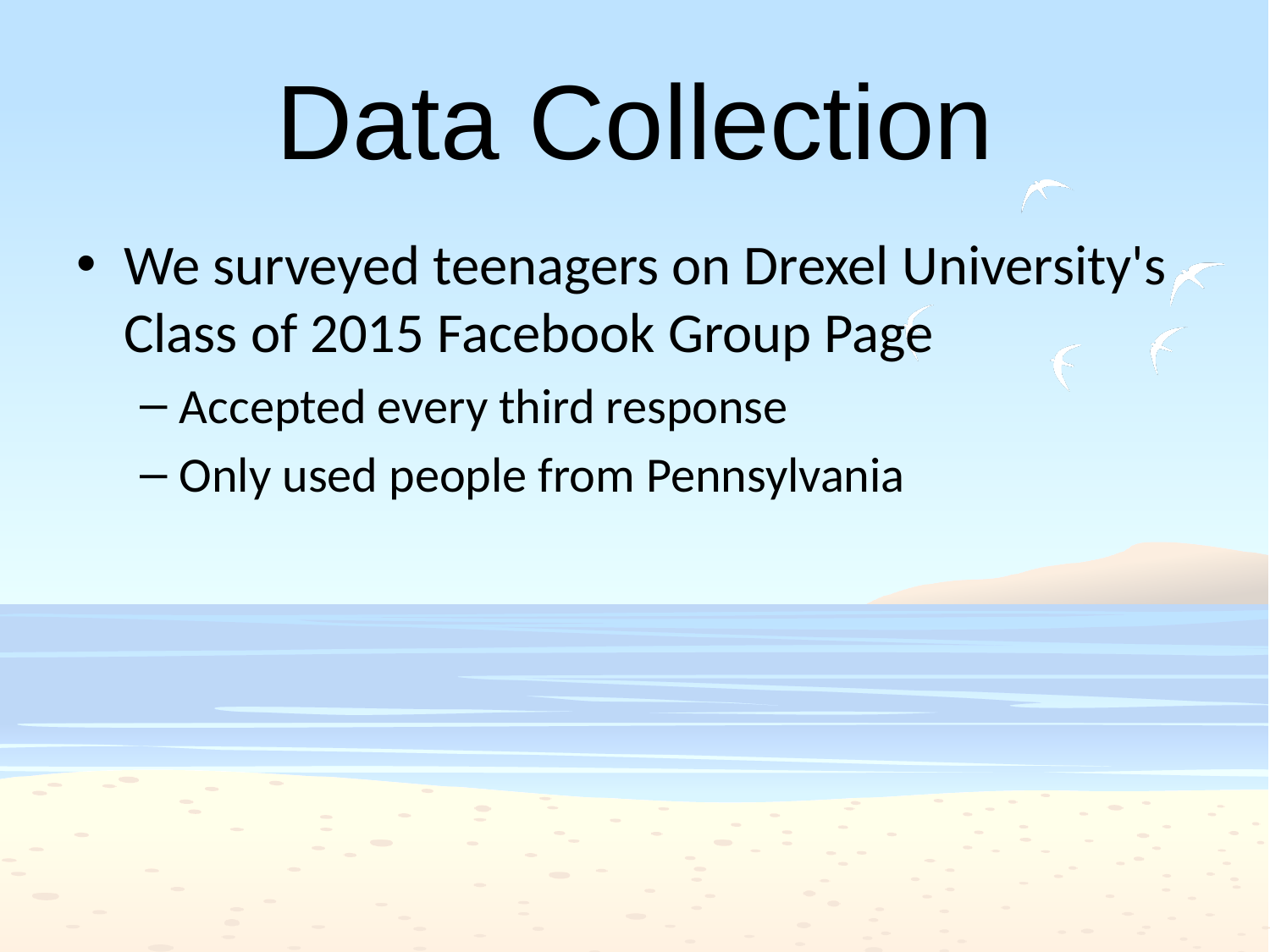

# Data Collection
We surveyed teenagers on Drexel University's Class of 2015 Facebook Group Page
Accepted every third response
Only used people from Pennsylvania